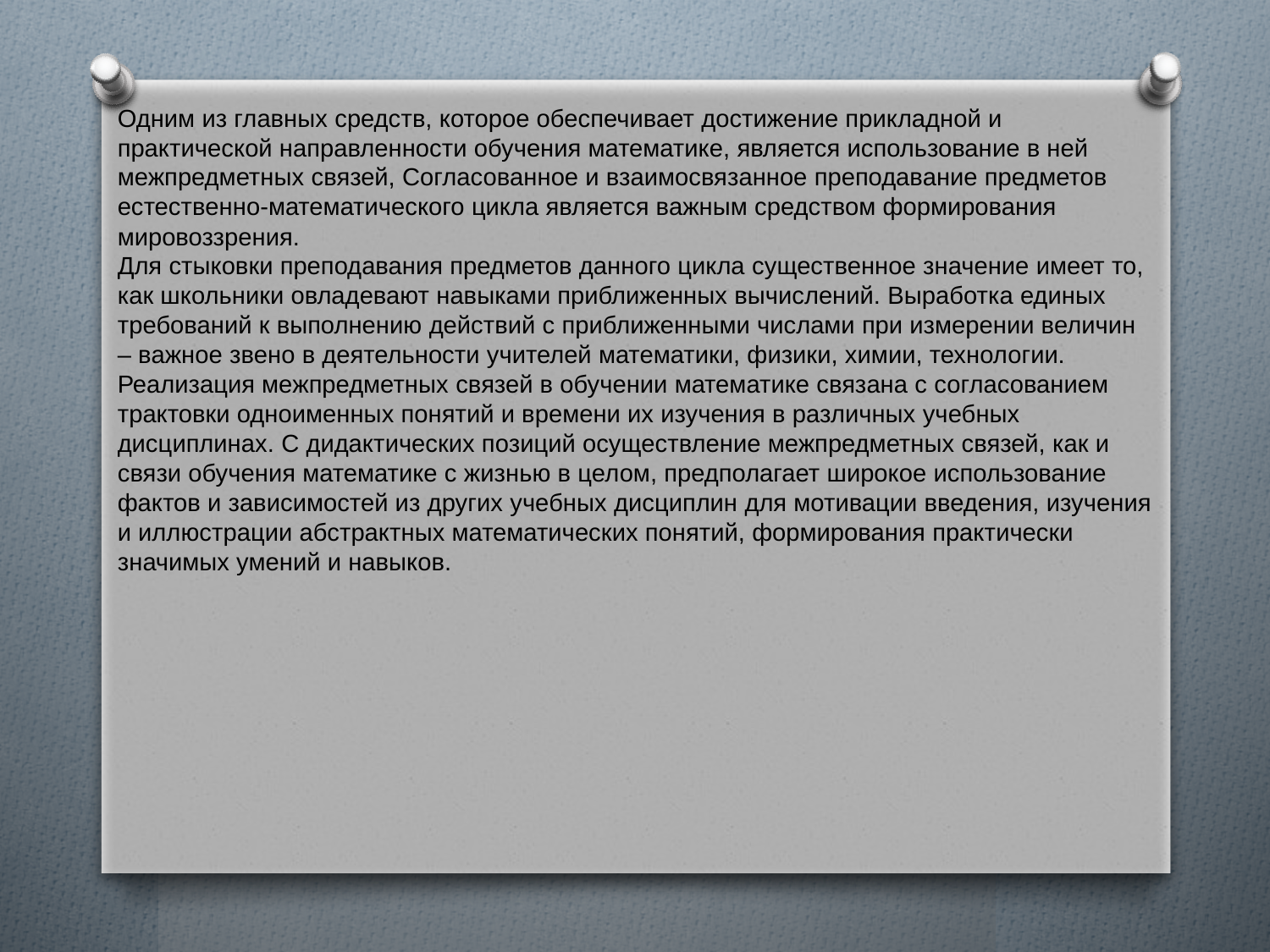

Одним из главных средств, которое обеспечивает достижение прикладной и практической направленности обучения математике, является использование в ней межпредметных связей, Согласованное и взаимосвязанное преподавание предметов естественно-математического цикла является важным средством формирования мировоззрения.
Для стыковки преподавания предметов данного цикла существенное значение имеет то, как школьники овладевают навыками приближенных вычислений. Выработка единых требований к выполнению действий с приближенными числами при измерении величин – важное звено в деятельности учителей математики, физики, химии, технологии.
Реализация межпредметных связей в обучении математике связана с согласованием трактовки одноименных понятий и времени их изучения в различных учебных дисциплинах. С дидактических позиций осуществление межпредметных связей, как и связи обучения математике с жизнью в целом, предполагает широкое использование фактов и зависимостей из других учебных дисциплин для мотивации введения, изучения и иллюстрации абстрактных математических понятий, формирования практически значимых умений и навыков.